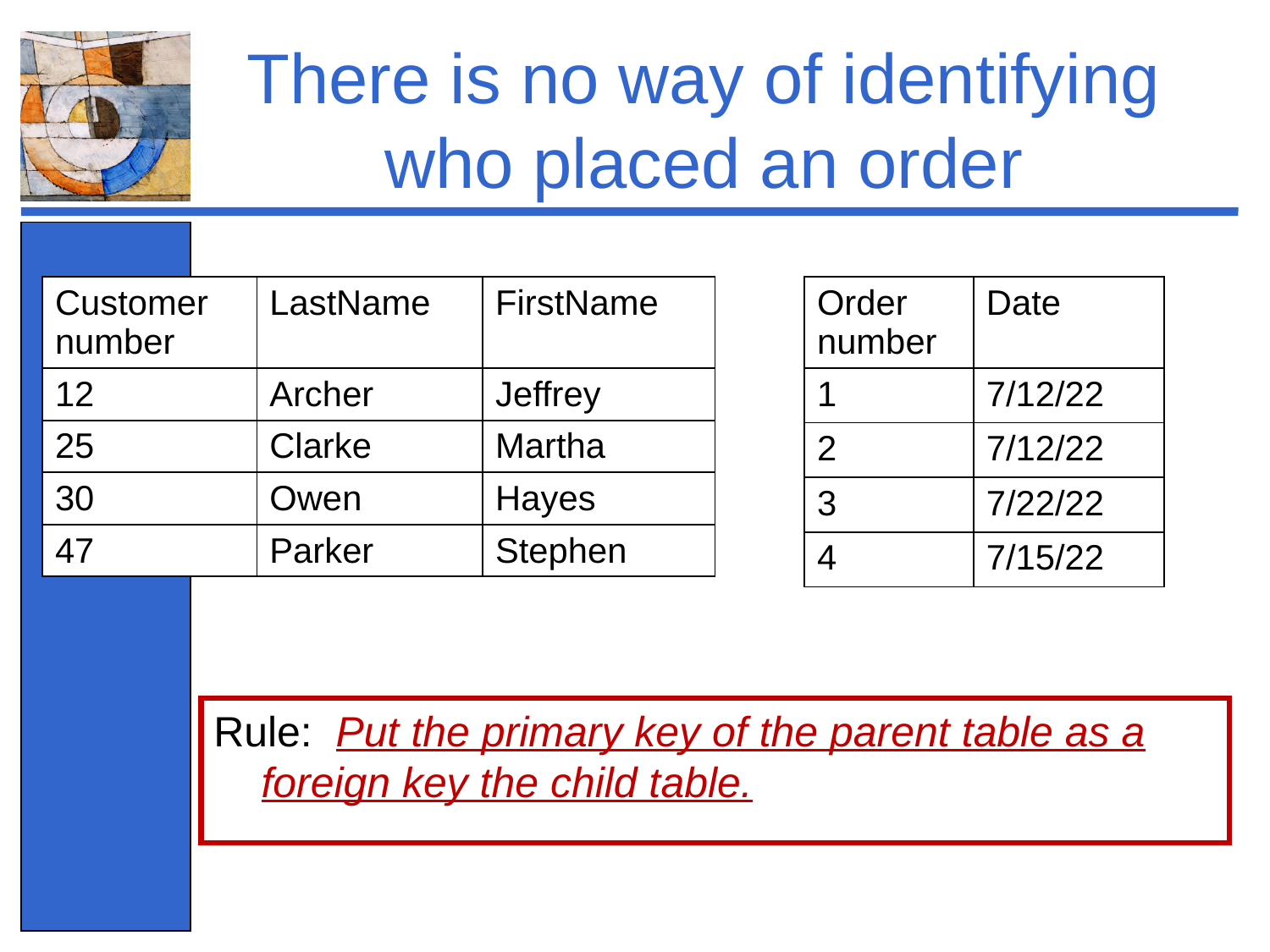

# There is no way of identifying who placed an order
| Customer number | LastName | FirstName |
| --- | --- | --- |
| 12 | Archer | Jeffrey |
| 25 | Clarke | Martha |
| 30 | Owen | Hayes |
| 47 | Parker | Stephen |
| Order number | Date |
| --- | --- |
| 1 | 7/12/22 |
| 2 | 7/12/22 |
| 3 | 7/22/22 |
| 4 | 7/15/22 |
Rule:  Put the primary key of the parent table as a foreign key the child table.